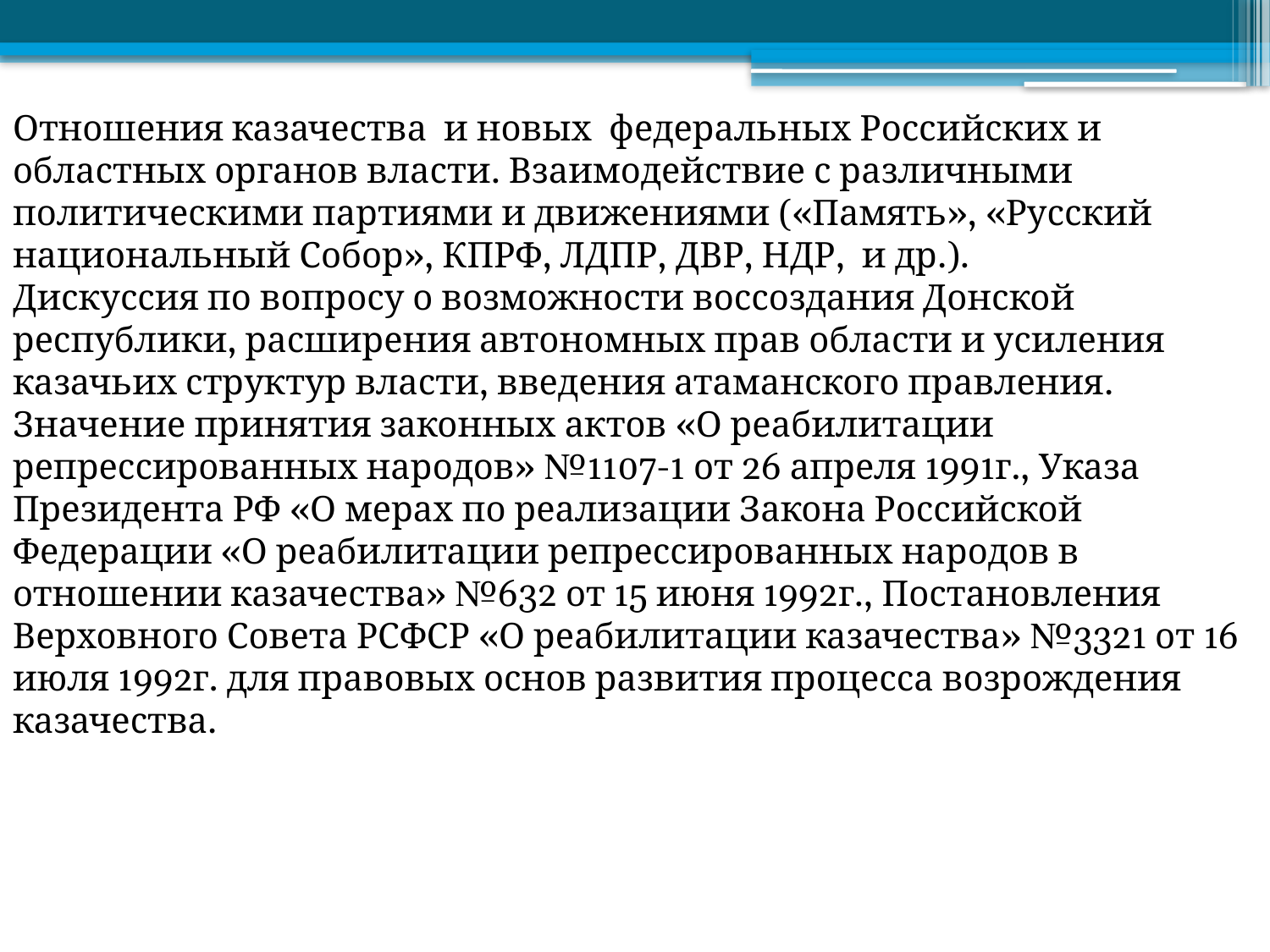

Отношения казачества  и новых  федеральных Российских и областных органов власти. Взаимодействие с различными политическими партиями и движениями («Память», «Русский национальный Собор», КПРФ, ЛДПР, ДВР, НДР,  и др.).
Дискуссия по вопросу о возможности воссоздания Донской республики, расширения автономных прав области и усиления казачьих структур власти, введения атаманского правления.
Значение принятия законных актов «О реабилитации репрессированных народов» №1107-1 от 26 апреля 1991г., Указа Президента РФ «О мерах по реализации Закона Российской Федерации «О реабилитации репрессированных народов в отношении казачества» №632 от 15 июня 1992г., Постановления Верховного Совета РСФСР «О реабилитации казачества» №3321 от 16 июля 1992г. для правовых основ развития процесса возрождения казачества.